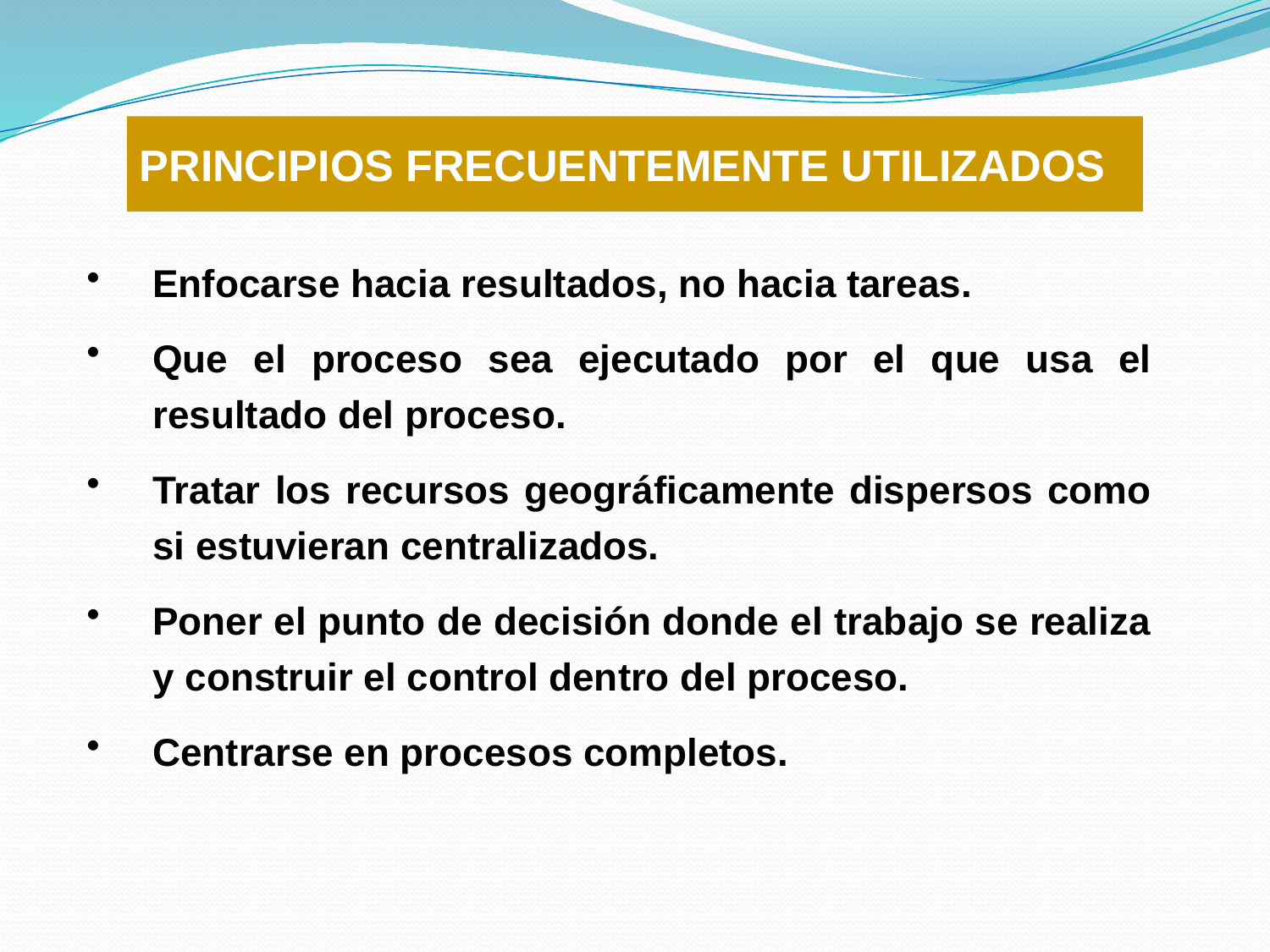

PRINCIPIOS FRECUENTEMENTE UTILIZADOS
Enfocarse hacia resultados, no hacia tareas.
Que el proceso sea ejecutado por el que usa el resultado del proceso.
Tratar los recursos geográficamente dispersos como si estuvieran centralizados.
Poner el punto de decisión donde el trabajo se realiza y construir el control dentro del proceso.
Centrarse en procesos completos.